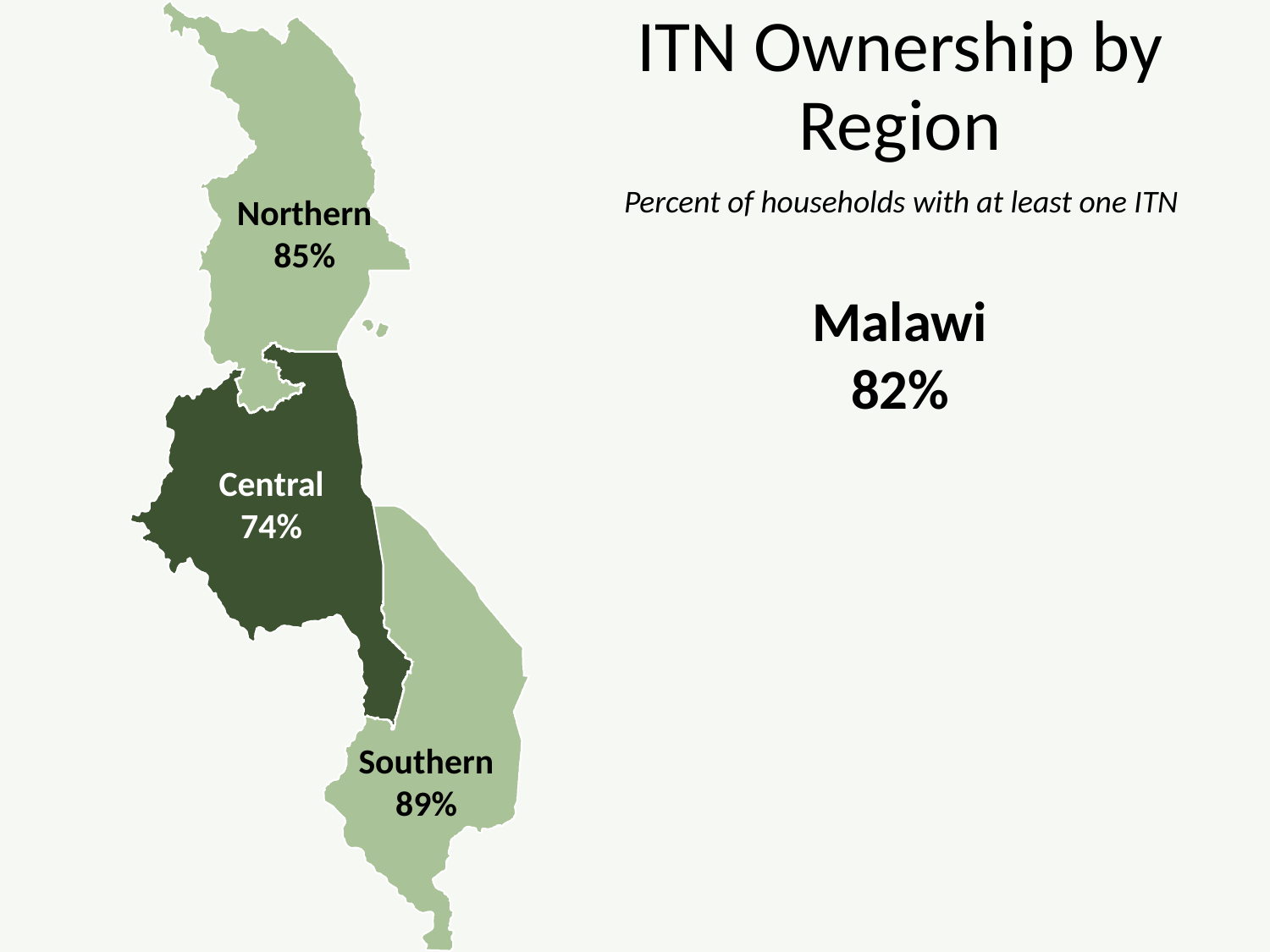

# ITN Ownership by Region
Percent of households with at least one ITN
Northern
85%
Malawi
82%

Central
74%

Southern
89%